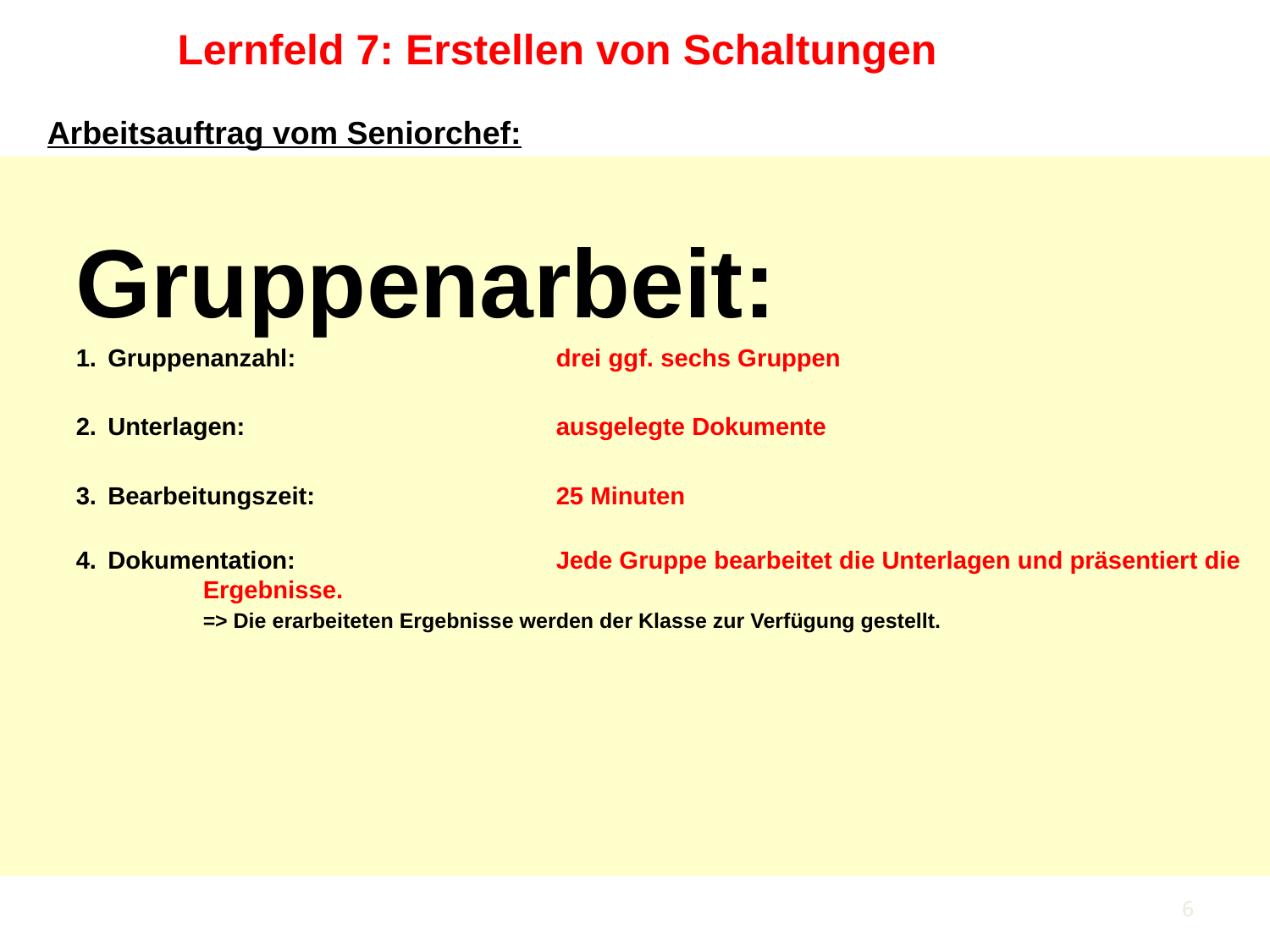

Lernfeld 7: Erstellen von Schaltungen
Arbeitsauftrag vom Seniorchef:
Gruppenarbeit:
Gruppenanzahl:	drei ggf. sechs Gruppen

Unterlagen:	ausgelegte Dokumente

Bearbeitungszeit:	25 Minuten

Dokumentation:	Jede Gruppe bearbeitet die Unterlagen und präsentiert die
	Ergebnisse.
	=> Die erarbeiteten Ergebnisse werden der Klasse zur Verfügung gestellt.

6